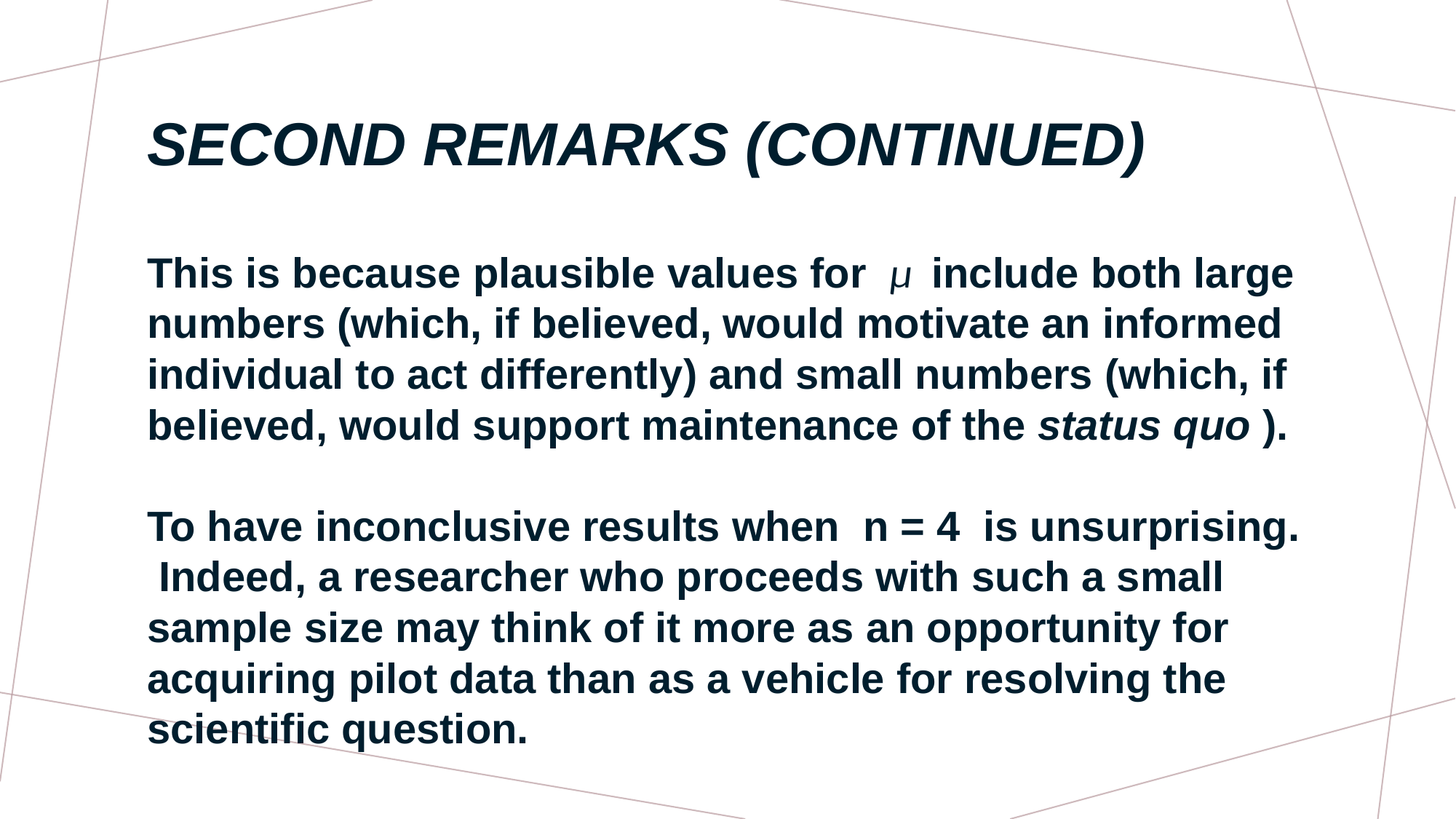

# SECOND REMARKS (CONTINUED)
This is because plausible values for  μ  include both large numbers (which, if believed, would motivate an informed individual to act differently) and small numbers (which, if believed, would support maintenance of the status quo ).

To have inconclusive results when  n = 4  is unsurprising.  Indeed, a researcher who proceeds with such a small sample size may think of it more as an opportunity for acquiring pilot data than as a vehicle for resolving the scientific question.